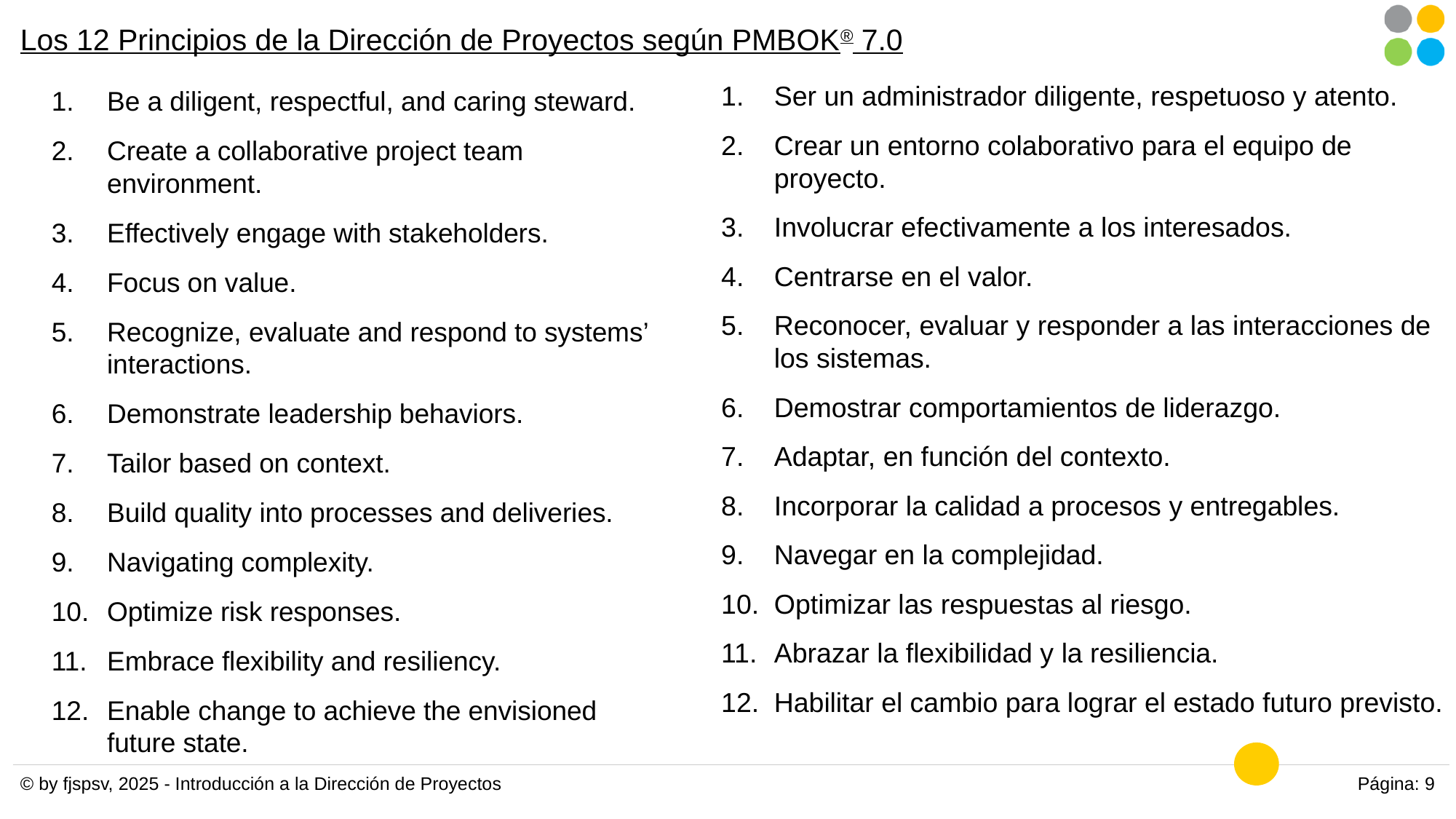

# Los 12 Principios de la Dirección de Proyectos según PMBOK® 7.0
Ser un administrador diligente, respetuoso y atento.
Crear un entorno colaborativo para el equipo de proyecto.
Involucrar efectivamente a los interesados.
Centrarse en el valor.
Reconocer, evaluar y responder a las interacciones de los sistemas.
Demostrar comportamientos de liderazgo.
Adaptar, en función del contexto.
Incorporar la calidad a procesos y entregables.
Navegar en la complejidad.
Optimizar las respuestas al riesgo.
Abrazar la flexibilidad y la resiliencia.
Habilitar el cambio para lograr el estado futuro previsto.
Be a diligent, respectful, and caring steward.
Create a collaborative project team environment.
Effectively engage with stakeholders.
Focus on value.
Recognize, evaluate and respond to systems’ interactions.
Demonstrate leadership behaviors.
Tailor based on context.
Build quality into processes and deliveries.
Navigating complexity.
Optimize risk responses.
Embrace flexibility and resiliency.
Enable change to achieve the envisioned future state.
© by fjspsv, 2025 - Introducción a la Dirección de Proyectos
Página: 9